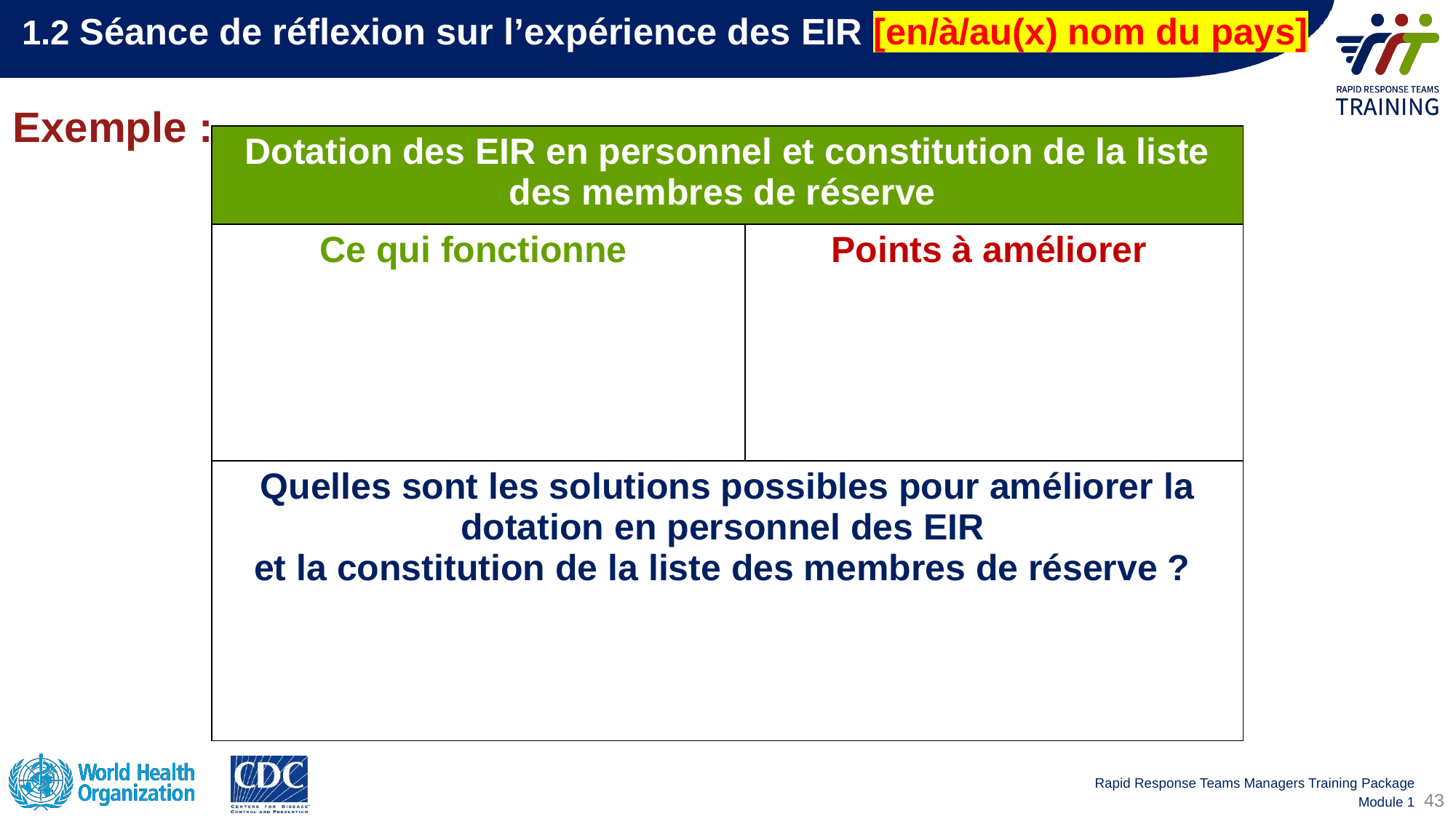

1.2 Séance de réflexion sur lʼexpérience des EIR [en/à/au(x) nom du pays]

Exemple :

| Dotation des EIR en personnel et constitution de la liste des membres de réserve |  |
| --- | --- |
| Ce qui fonctionne | Points à améliorer |
| Quelles sont les solutions possibles pour améliorer la dotation en personnel des EIR et la constitution de la liste des membres de réserve ? |  |
43